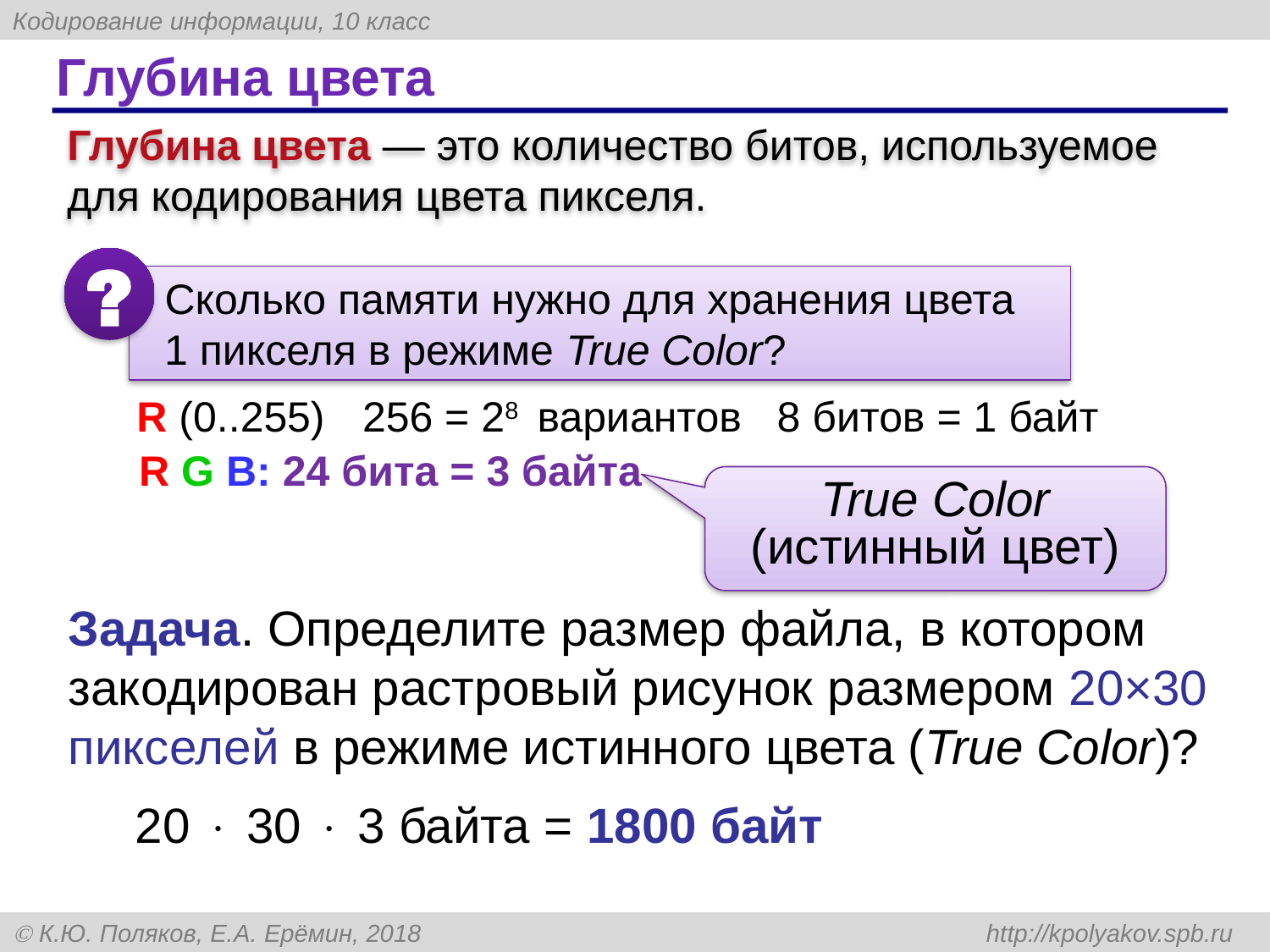

# Глубина цвета
Глубина цвета — это количество битов, используемое для кодирования цвета пикселя.
?
   Сколько памяти нужно для хранения цвета
   1 пикселя в режиме True Color?
R (0..255)
256 = 28  вариантов
8 битов = 1 байт
R G B: 24 бита = 3 байта
True Color (истинный цвет)
Задача. Определите размер файла, в котором закодирован растровый рисунок размером 20×30 пикселей в режиме истинного цвета (True Color)?
20 ⋅ 30 ⋅ 3 байта = 1800 байт